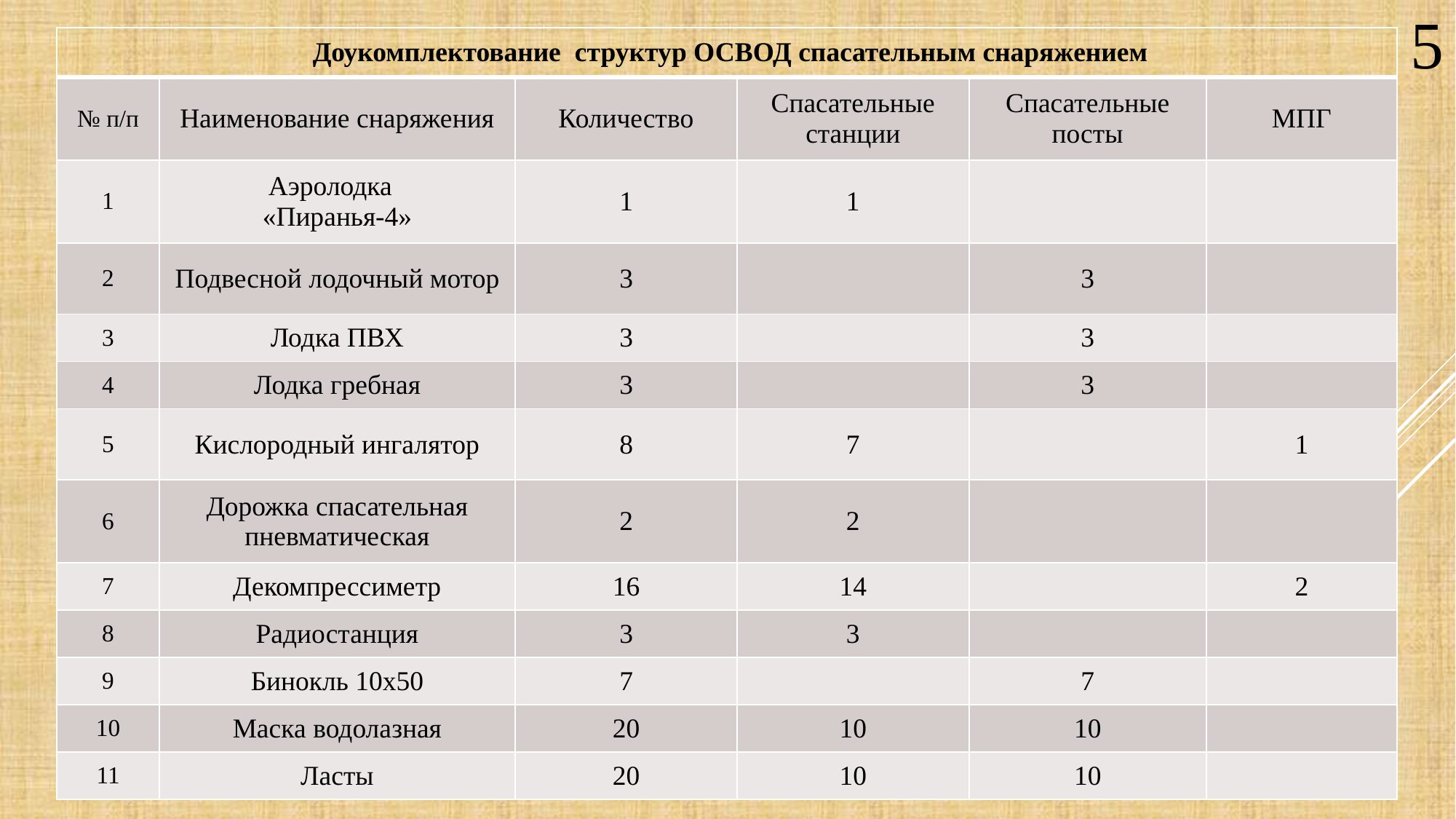

5
| Доукомплектование структур ОСВОД спасательным снаряжением |  |  |  |  |  |
| --- | --- | --- | --- | --- | --- |
| № п/п | Наименование снаряжения | Количество | Спасательные станции | Спасательные посты | МПГ |
| 1 | Аэролодка «Пиранья-4» | 1 | 1 |  |  |
| 2 | Подвесной лодочный мотор | 3 |  | 3 |  |
| 3 | Лодка ПВХ | 3 |  | 3 |  |
| 4 | Лодка гребная | 3 |  | 3 |  |
| 5 | Кислородный ингалятор | 8 | 7 |  | 1 |
| 6 | Дорожка спасательная пневматическая | 2 | 2 |  |  |
| 7 | Декомпрессиметр | 16 | 14 |  | 2 |
| 8 | Радиостанция | 3 | 3 |  |  |
| 9 | Бинокль 10х50 | 7 |  | 7 |  |
| 10 | Маска водолазная | 20 | 10 | 10 |  |
| 11 | Ласты | 20 | 10 | 10 |  |